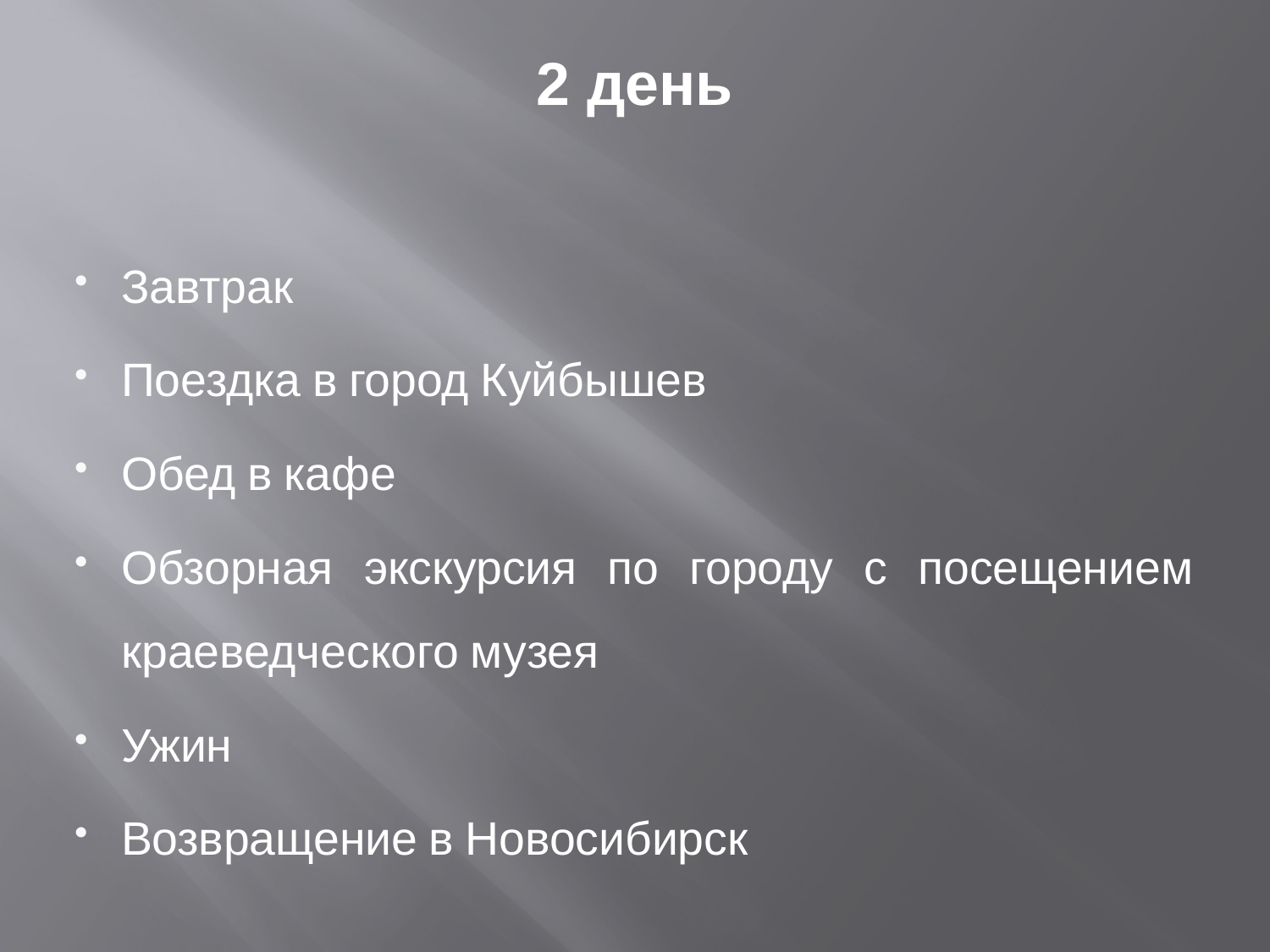

# 2 день
Завтрак
Поездка в город Куйбышев
Обед в кафе
Обзорная экскурсия по городу с посещением краеведческого музея
Ужин
Возвращение в Новосибирск